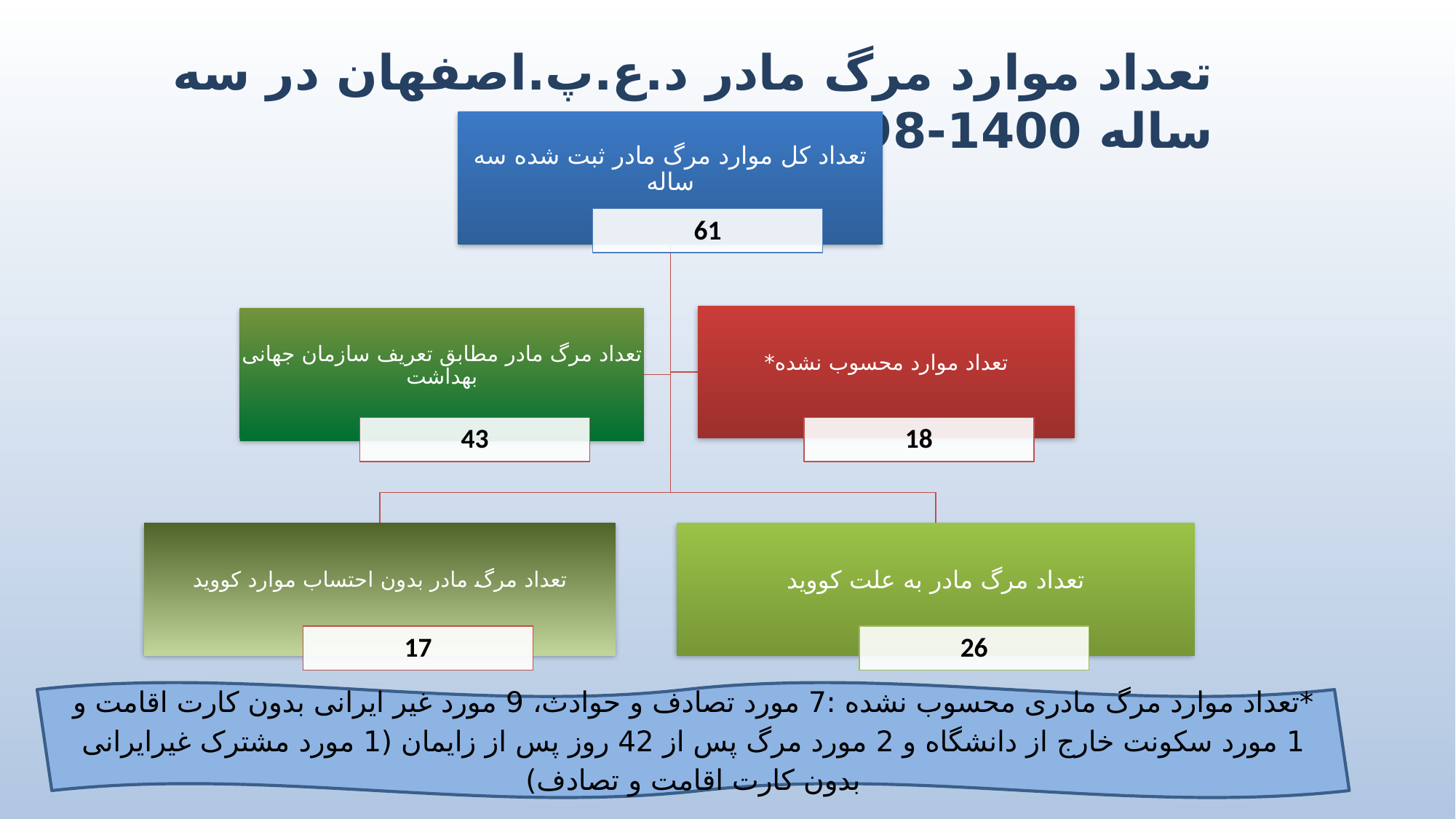

تعداد موارد مرگ مادر د.ع.پ.اصفهان در سه ساله 1400-1398
تعداد کل موارد مرگ مادر ثبت شده سه ساله
61
تعداد مرگ مادر بدون احتساب موارد کووید
17
تعداد مرگ مادر به علت کووید
26
تعداد مرگ مادر مطابق تعریف سازمان جهانی بهداشت
43
تعداد موارد محسوب نشده*
18

*تعداد موارد مرگ مادری محسوب نشده :7 مورد تصادف و حوادث، 9 مورد غیر ایرانی بدون کارت اقامت و 1 مورد سکونت خارج از دانشگاه و 2 مورد مرگ پس از 42 روز پس از زایمان (1 مورد مشترک غیرایرانی بدون کارت اقامت و تصادف)